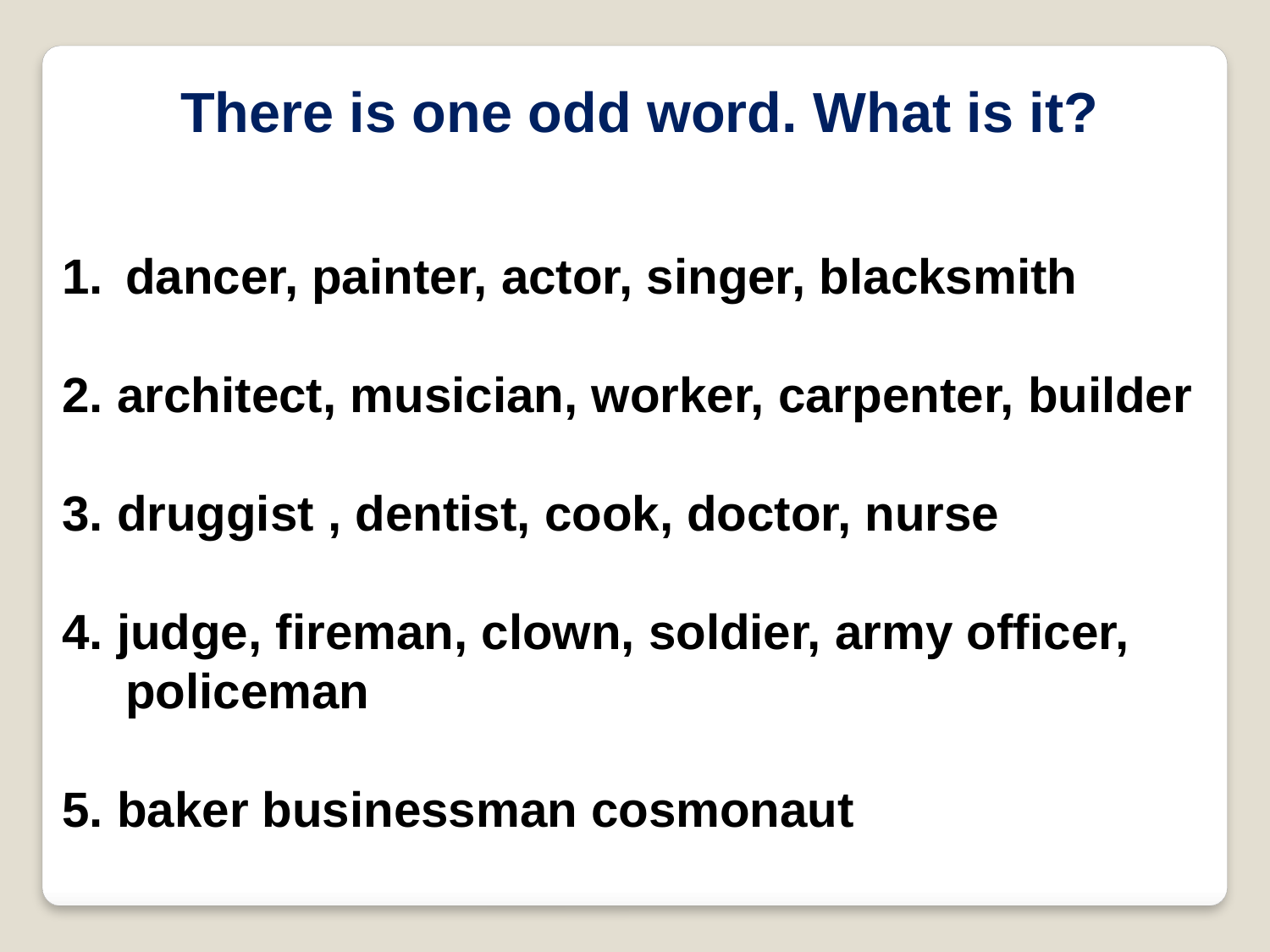

There is one odd word. What is it?

dancer, painter, actor, singer, blacksmith

2. architect, musician, worker, carpenter, builder

3. druggist , dentist, cook, doctor, nurse

4. judge, fireman, clown, soldier, army officer, policeman

5. baker businessman cosmonaut